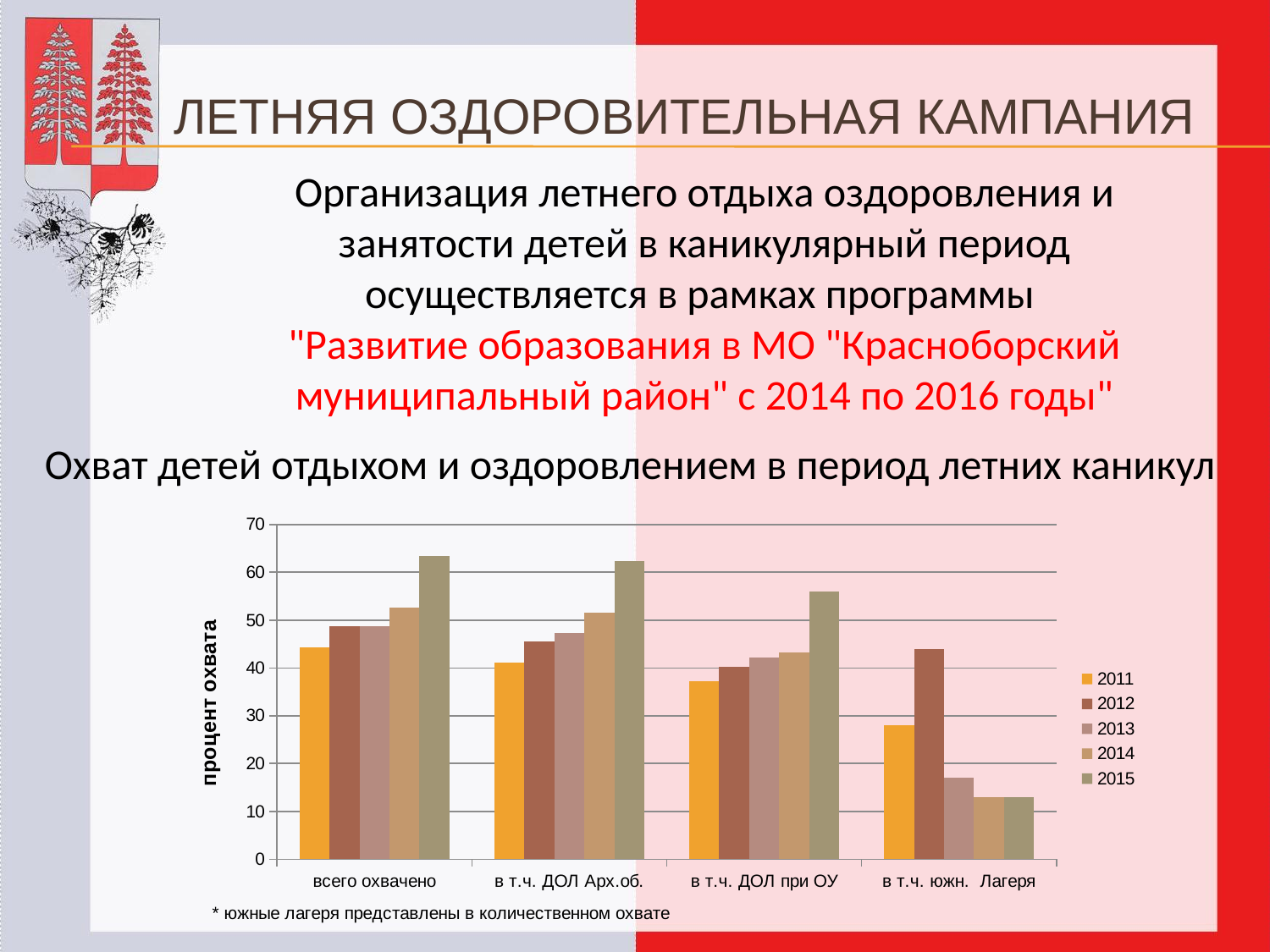

# Летняя оздоровительная кампания
Организация летнего отдыха оздоровления и занятости детей в каникулярный период осуществляется в рамках программы
"Развитие образования в МО "Красноборский муниципальный район" с 2014 по 2016 годы"
Охват детей отдыхом и оздоровлением в период летних каникул

### Chart

| Category | 2011 | 2012 | 2013 | 2014 | 2015 |
|---|---|---|---|---|---|
| всего охвачено | 44.3 | 48.7 | 48.7 | 52.7 | 63.5 |
| в т.ч. ДОЛ Арх.об. | 41.2 | 45.5 | 47.3 | 51.6 | 62.3 |
| в т.ч. ДОЛ при ОУ | 37.2 | 40.2 | 42.1 | 43.3 | 56.0 |
| в т.ч. южн.  Лагеря | 28.0 | 44.0 | 17.0 | 13.0 | 13.0 |